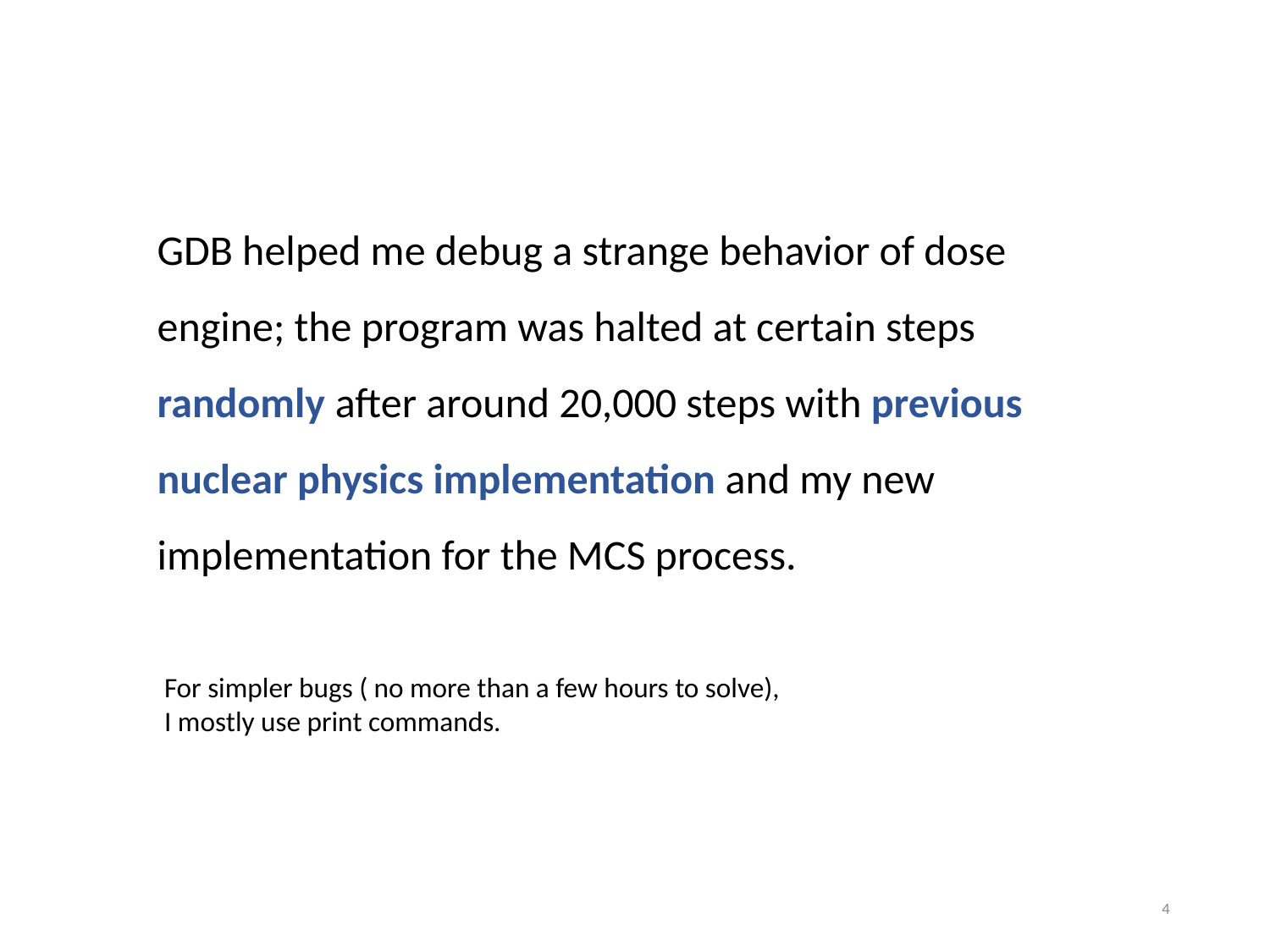

GDB helped me debug a strange behavior of dose engine; the program was halted at certain steps randomly after around 20,000 steps with previous nuclear physics implementation and my new implementation for the MCS process.
For simpler bugs ( no more than a few hours to solve),
I mostly use print commands.
4